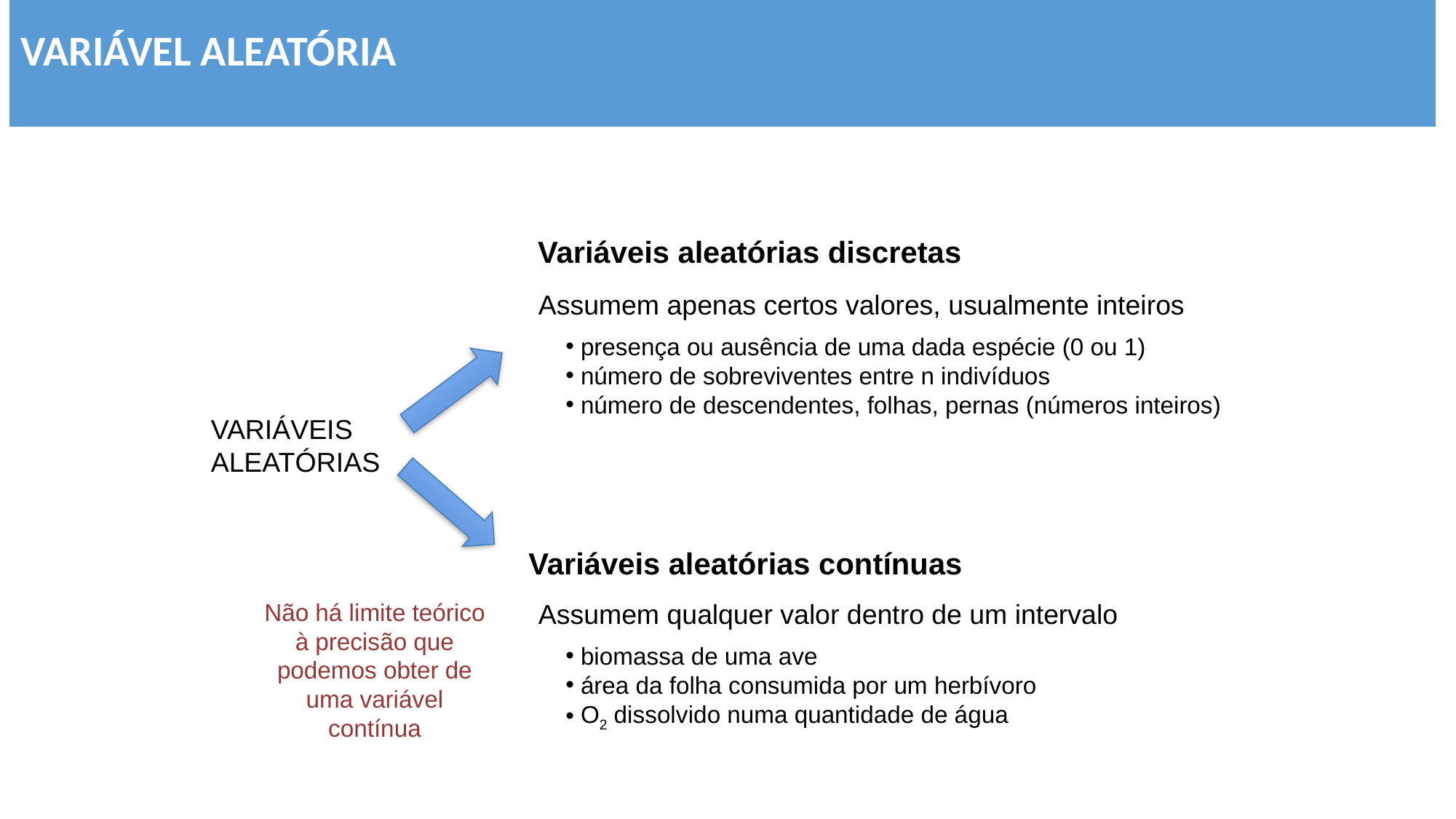

# VARIÁVEL ALEATÓRIA
Variáveis aleatórias discretas

Assumem apenas certos valores, usualmente inteiros
 presença ou ausência de uma dada espécie (0 ou 1)
 número de sobreviventes entre n indivíduos
 número de descendentes, folhas, pernas (números inteiros)
VARIÁVEIS ALEATÓRIAS

Variáveis aleatórias contínuas
Assumem qualquer valor dentro de um intervalo
Não há limite teórico à precisão que podemos obter de uma variável contínua
 biomassa de uma ave
 área da folha consumida por um herbívoro
 O2 dissolvido numa quantidade de água